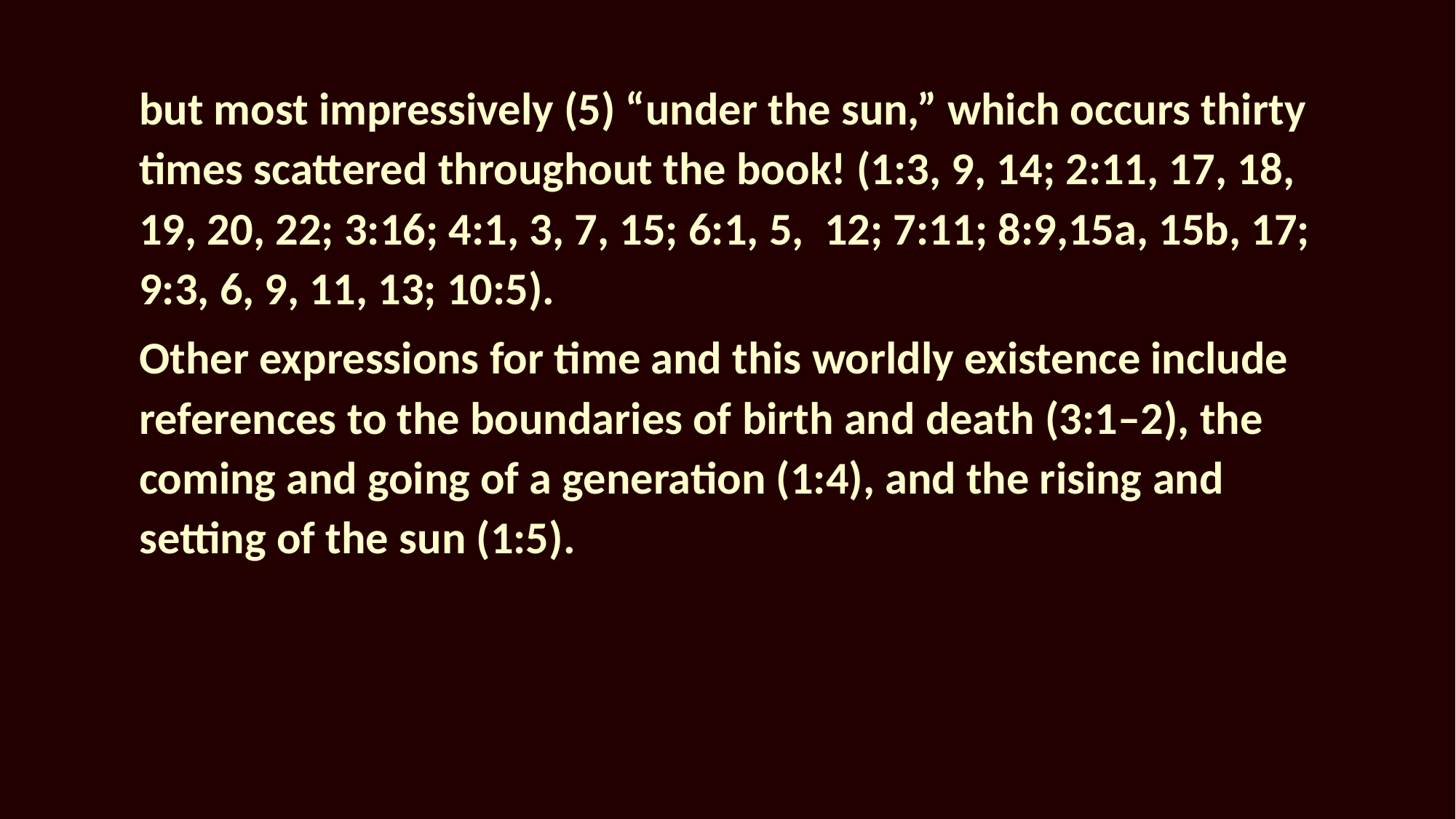

but most impressively (5) “under the sun,” which occurs thirty times scattered throughout the book! (1:3, 9, 14; 2:11, 17, 18, 19, 20, 22; 3:16; 4:1, 3, 7, 15; 6:1, 5,  12; 7:11; 8:9,15a, 15b, 17; 9:3, 6, 9, 11, 13; 10:5).
Other expressions for time and this worldly existence include references to the boundaries of birth and death (3:1–2), the coming and going of a generation (1:4), and the rising and setting of the sun (1:5).